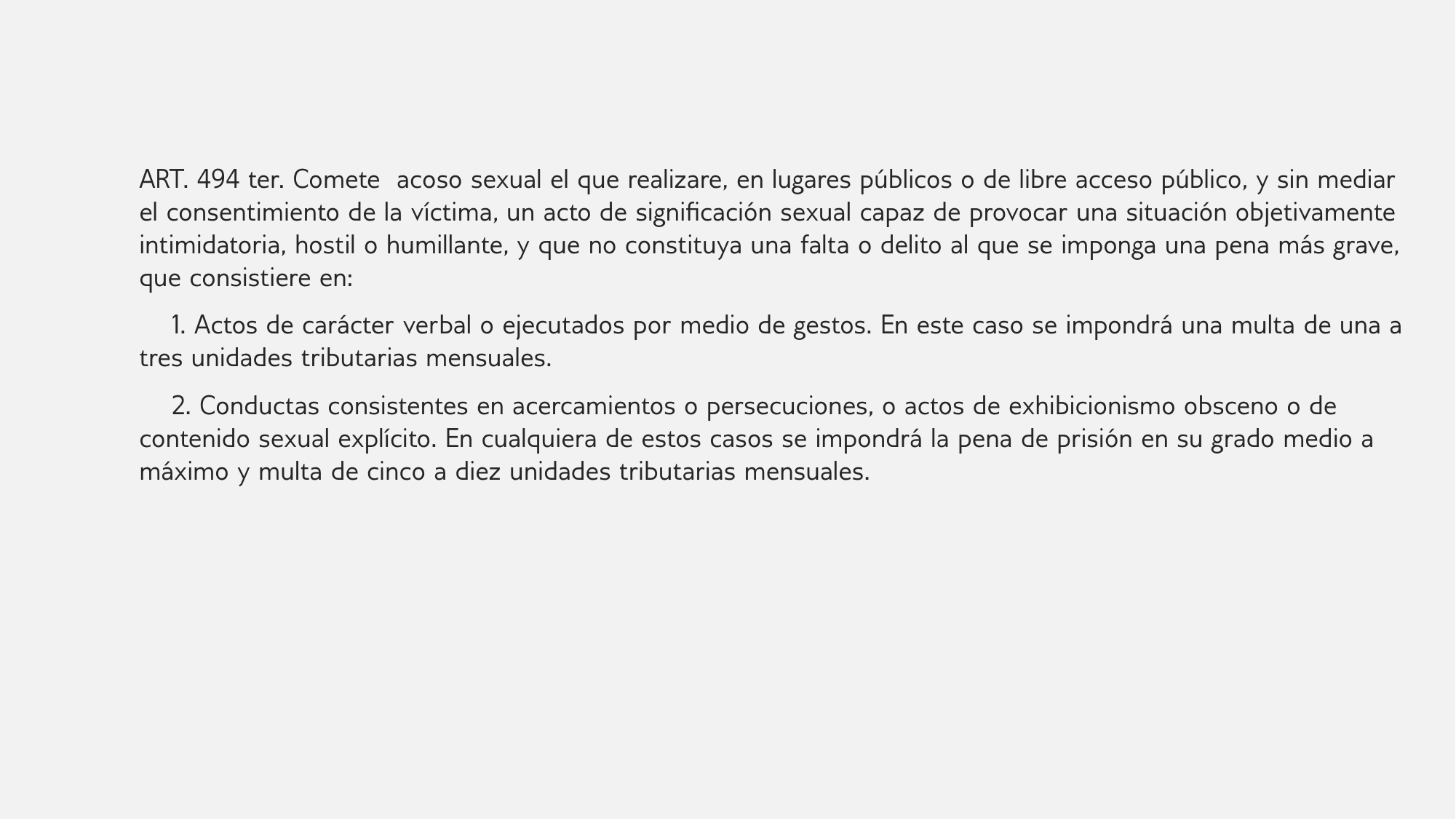

ART. 494 ter. Comete  acoso sexual el que realizare, en lugares públicos o de libre acceso público, y sin mediar el consentimiento de la víctima, un acto de significación sexual capaz de provocar una situación objetivamente intimidatoria, hostil o humillante, y que no constituya una falta o delito al que se imponga una pena más grave, que consistiere en:
    1. Actos de carácter verbal o ejecutados por medio de gestos. En este caso se impondrá una multa de una a tres unidades tributarias mensuales.
    2. Conductas consistentes en acercamientos o persecuciones, o actos de exhibicionismo obsceno o de contenido sexual explícito. En cualquiera de estos casos se impondrá la pena de prisión en su grado medio a máximo y multa de cinco a diez unidades tributarias mensuales.